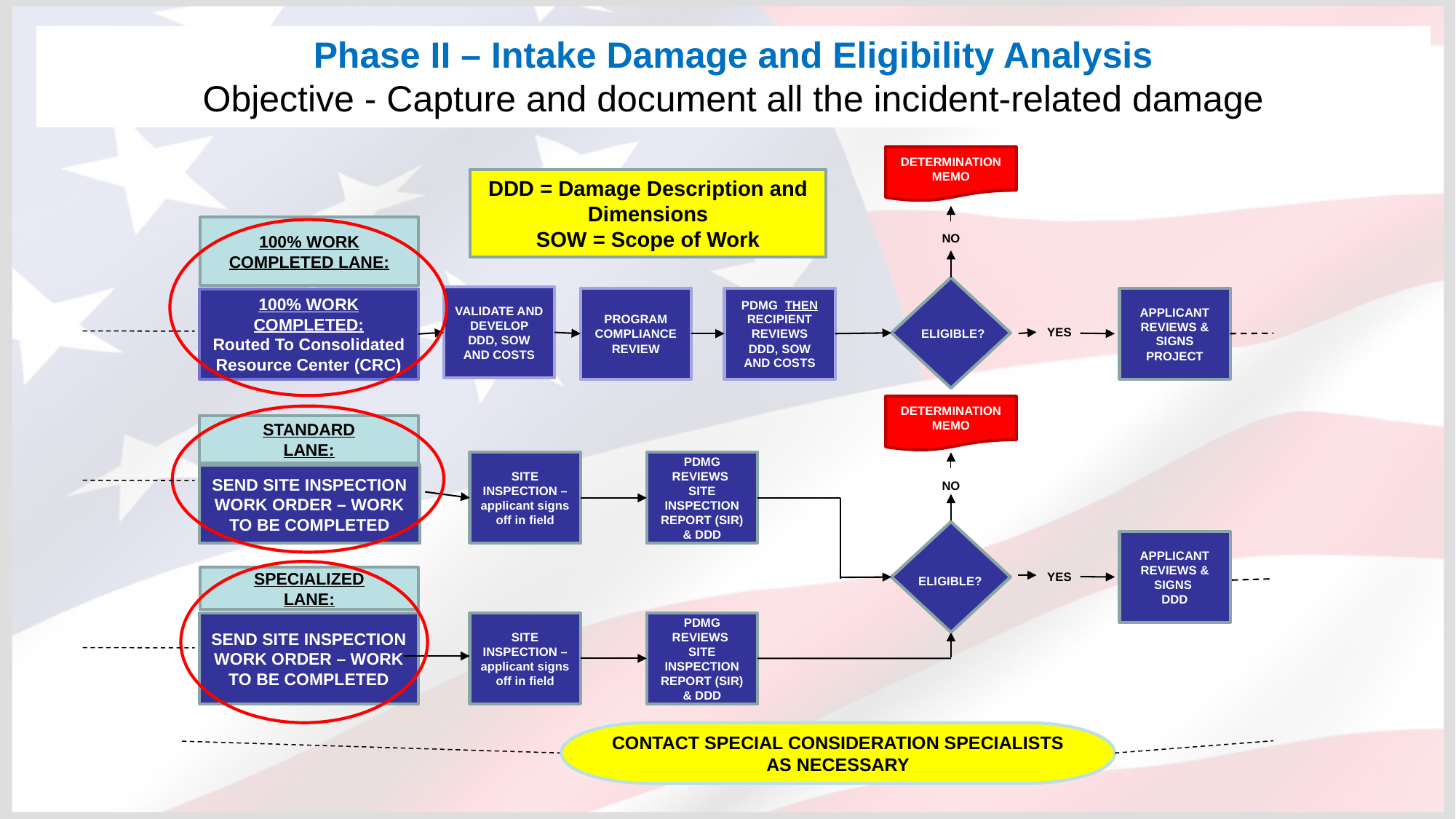

# Phase II – Intake Damage and Eligibility Analysis Objective - Capture and document all the incident-related damage
DETERMINATION MEMO
DDD = Damage Description and Dimensions
SOW = Scope of Work
100% WORK COMPLETED LANE:
NO

VALIDATE AND DEVELOP DDD, SOW AND COSTS
PROGRAM COMPLIANCE REVIEW
PDMG  THEN RECIPIENT REVIEWS DDD, SOW AND COSTS
APPLICANT REVIEWS & SIGNS PROJECT
100% WORK COMPLETED:
Routed To Consolidated Resource Center (CRC)
YES
DETERMINATION MEMO
STANDARD
LANE:
SITE INSPECTION – applicant signs off in field
PDMG REVIEWS  SITE INSPECTION REPORT (SIR) & DDD
SEND SITE INSPECTION WORK ORDER – WORK TO BE COMPLETED
NO

APPLICANT REVIEWS & SIGNS
DDD
YES
SPECIALIZED
LANE:
SITE INSPECTION – applicant signs off in field
PDMG REVIEWS  SITE INSPECTION REPORT (SIR) & DDD
SEND SITE INSPECTION WORK ORDER – WORK TO BE COMPLETED
CONTACT SPECIAL CONSIDERATION SPECIALISTS AS NECESSARY

ELIGIBLE?

ELIGIBLE?